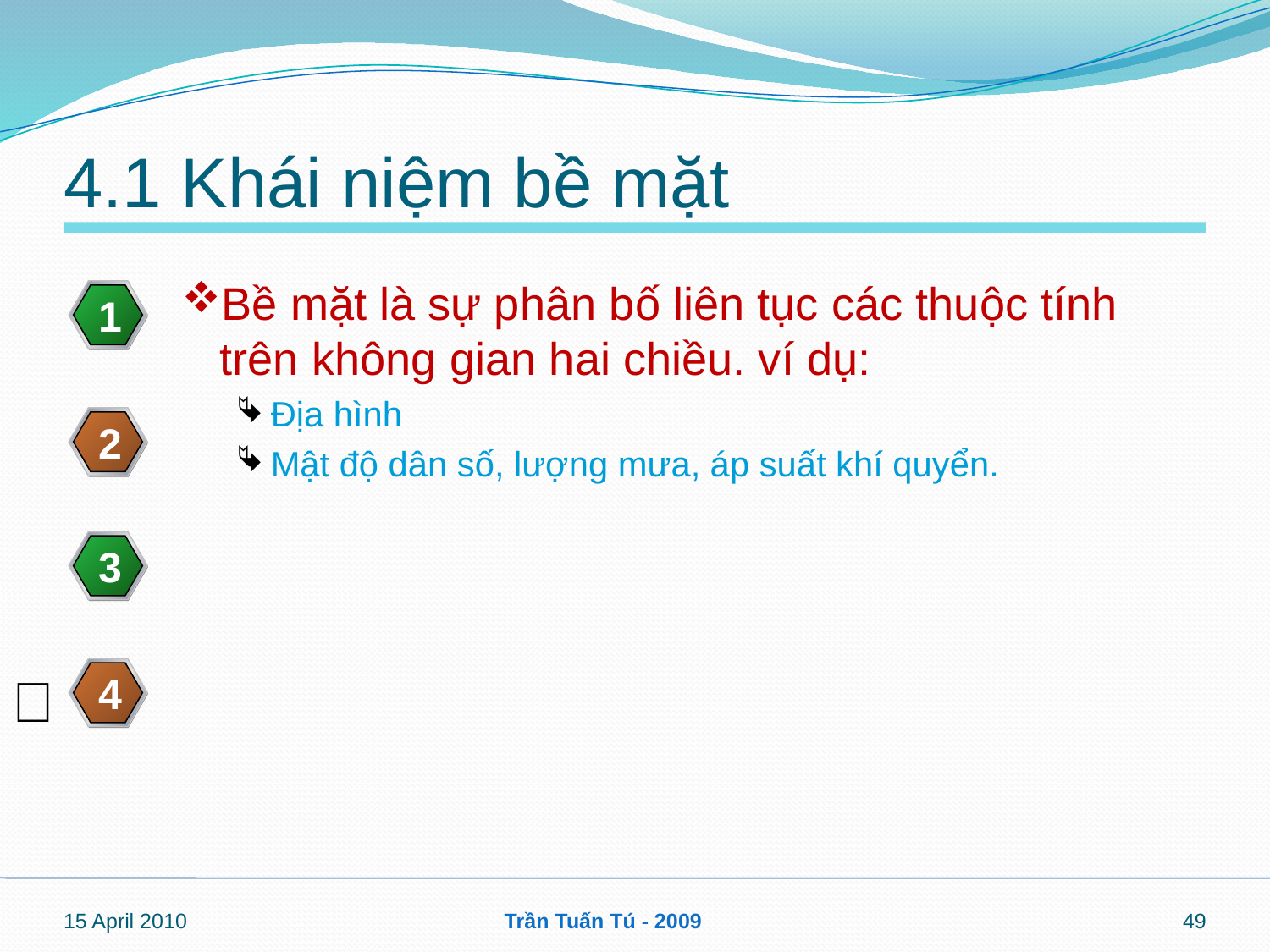

# 4.1 Khái niệm bề mặt
Bề mặt là sự phân bố liên tục các thuộc tính trên không gian hai chiều. ví dụ:
Địa hình
Mật độ dân số, lượng mưa, áp suất khí quyển.
15 April 2010
Trần Tuấn Tú - 2009
49